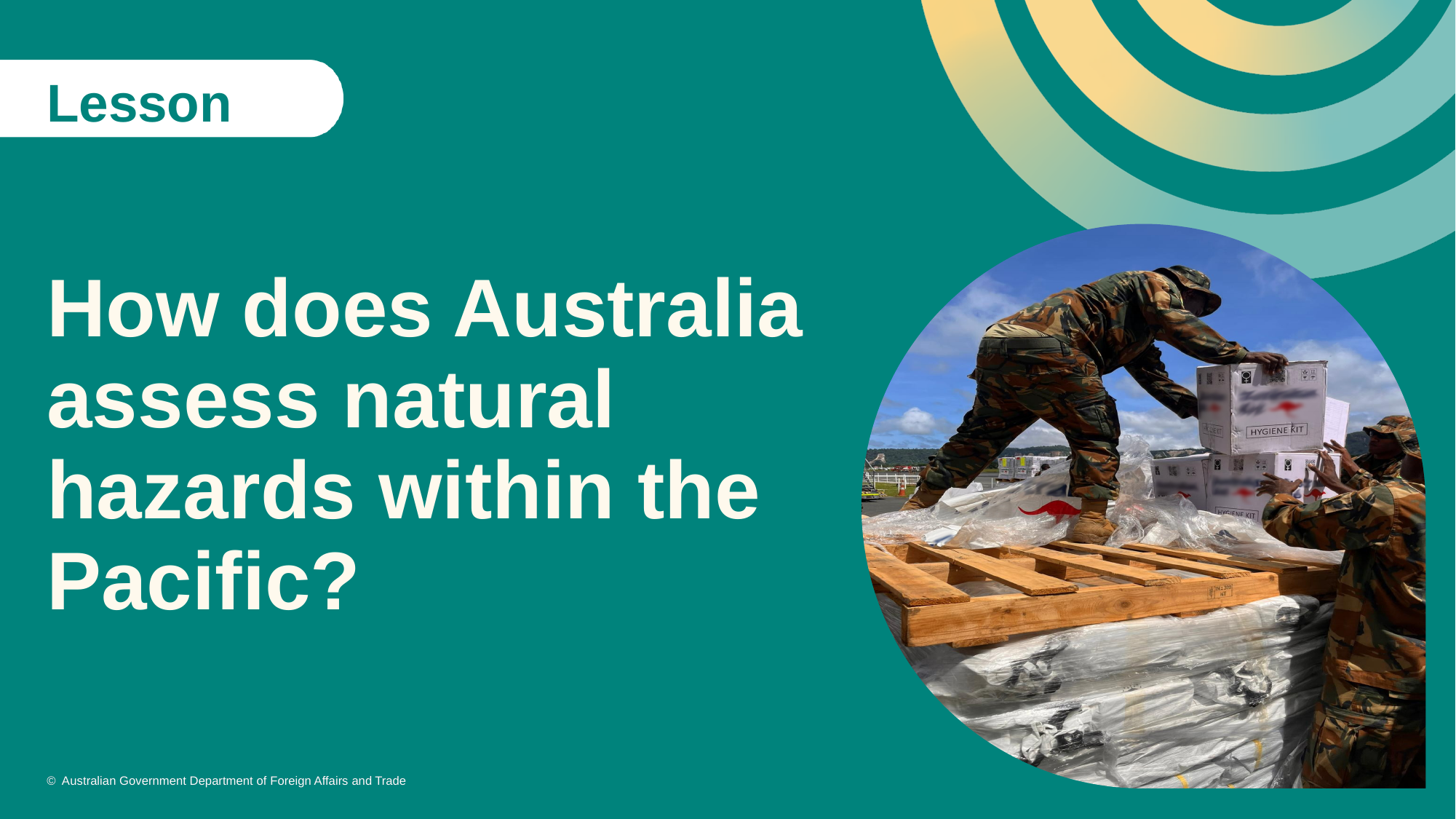

Lesson 2
# How does Australia assess natural hazards within the Pacific?